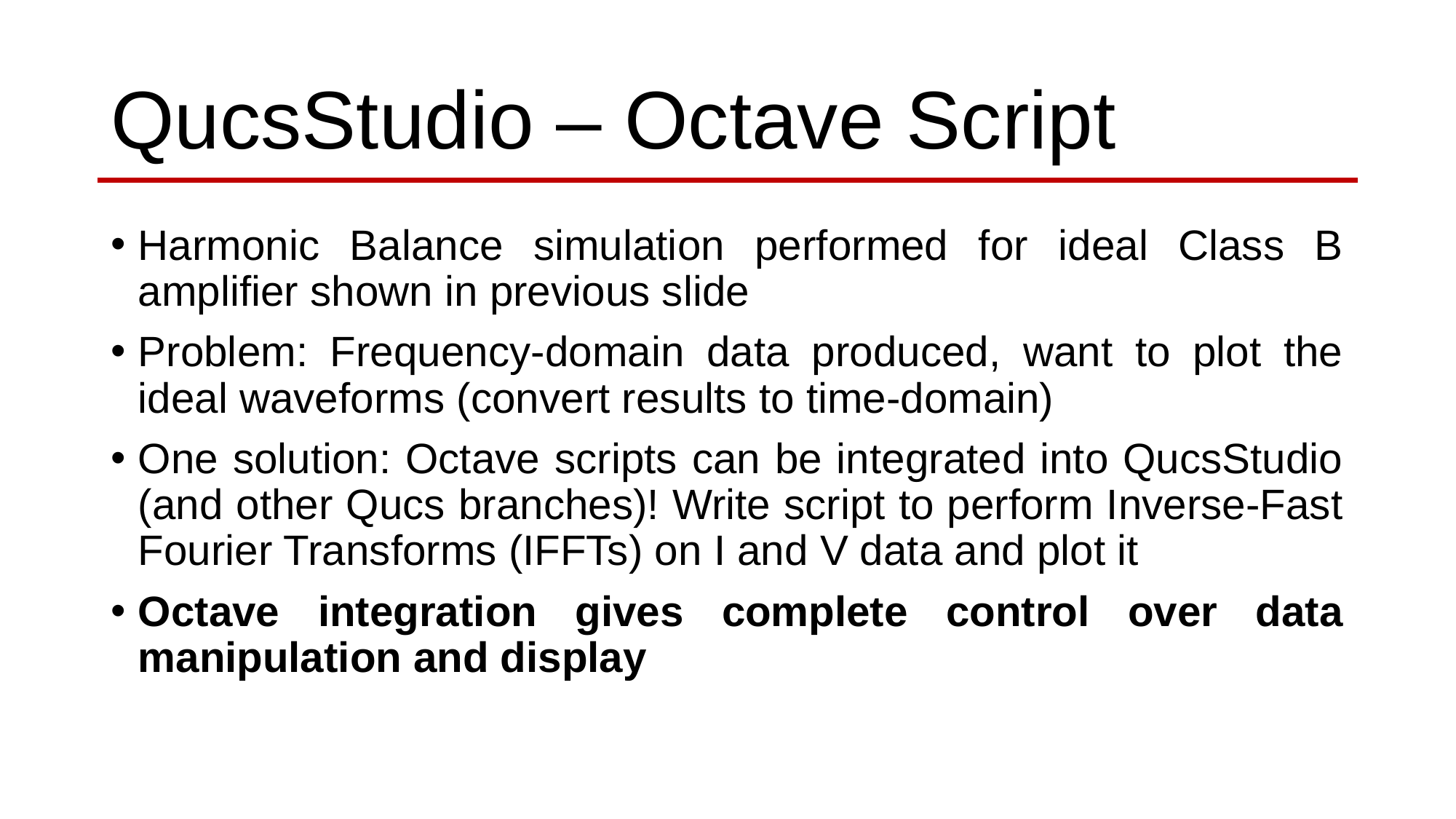

# QucsStudio – Octave Script
Harmonic Balance simulation performed for ideal Class B amplifier shown in previous slide
Problem: Frequency-domain data produced, want to plot the ideal waveforms (convert results to time-domain)
One solution: Octave scripts can be integrated into QucsStudio (and other Qucs branches)! Write script to perform Inverse-Fast Fourier Transforms (IFFTs) on I and V data and plot it
Octave integration gives complete control over data manipulation and display